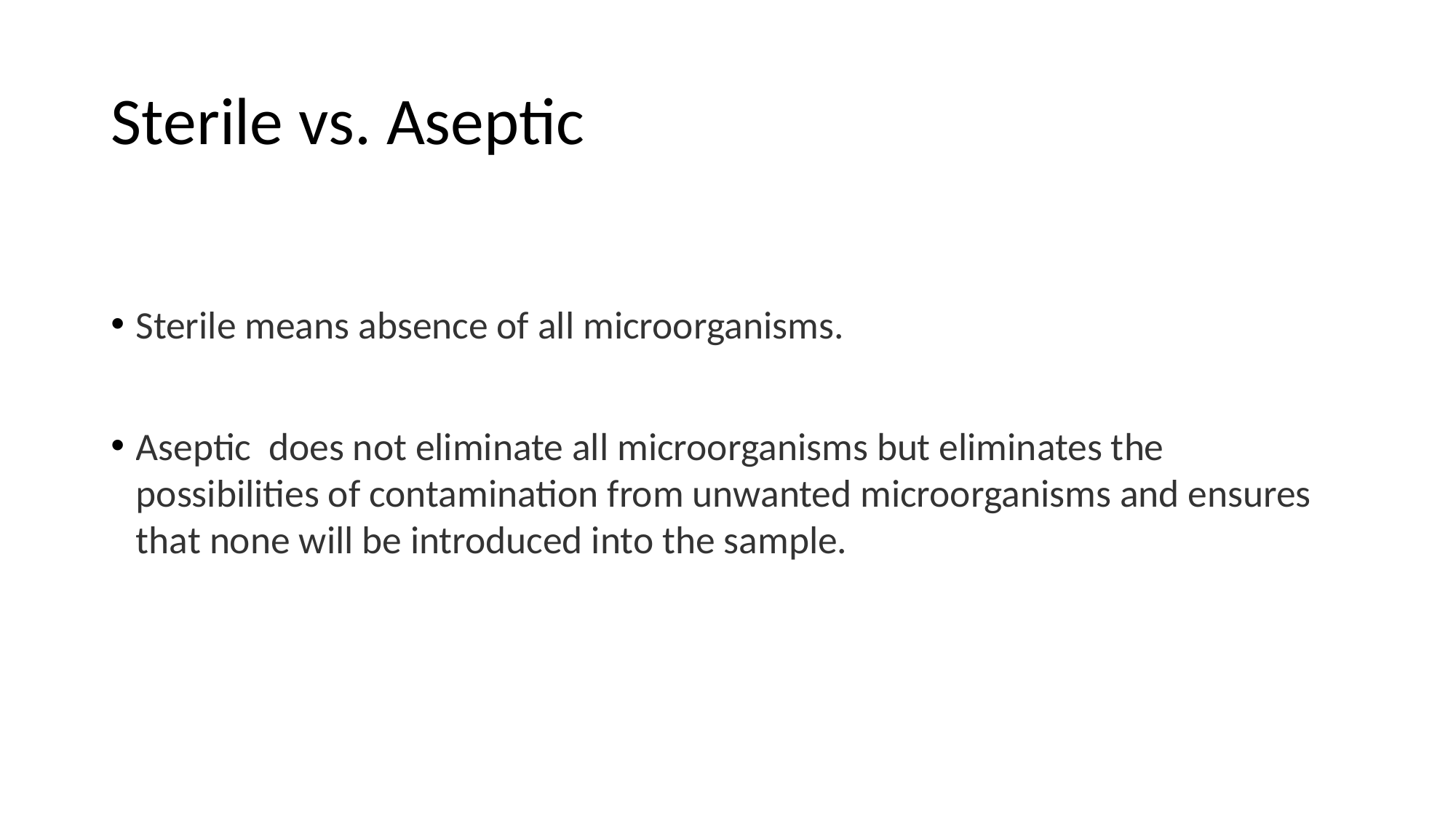

# Sterile vs. Aseptic
Sterile means absence of all microorganisms.

Aseptic  does not eliminate all microorganisms but eliminates the possibilities of contamination from unwanted microorganisms and ensures that none will be introduced into the sample.